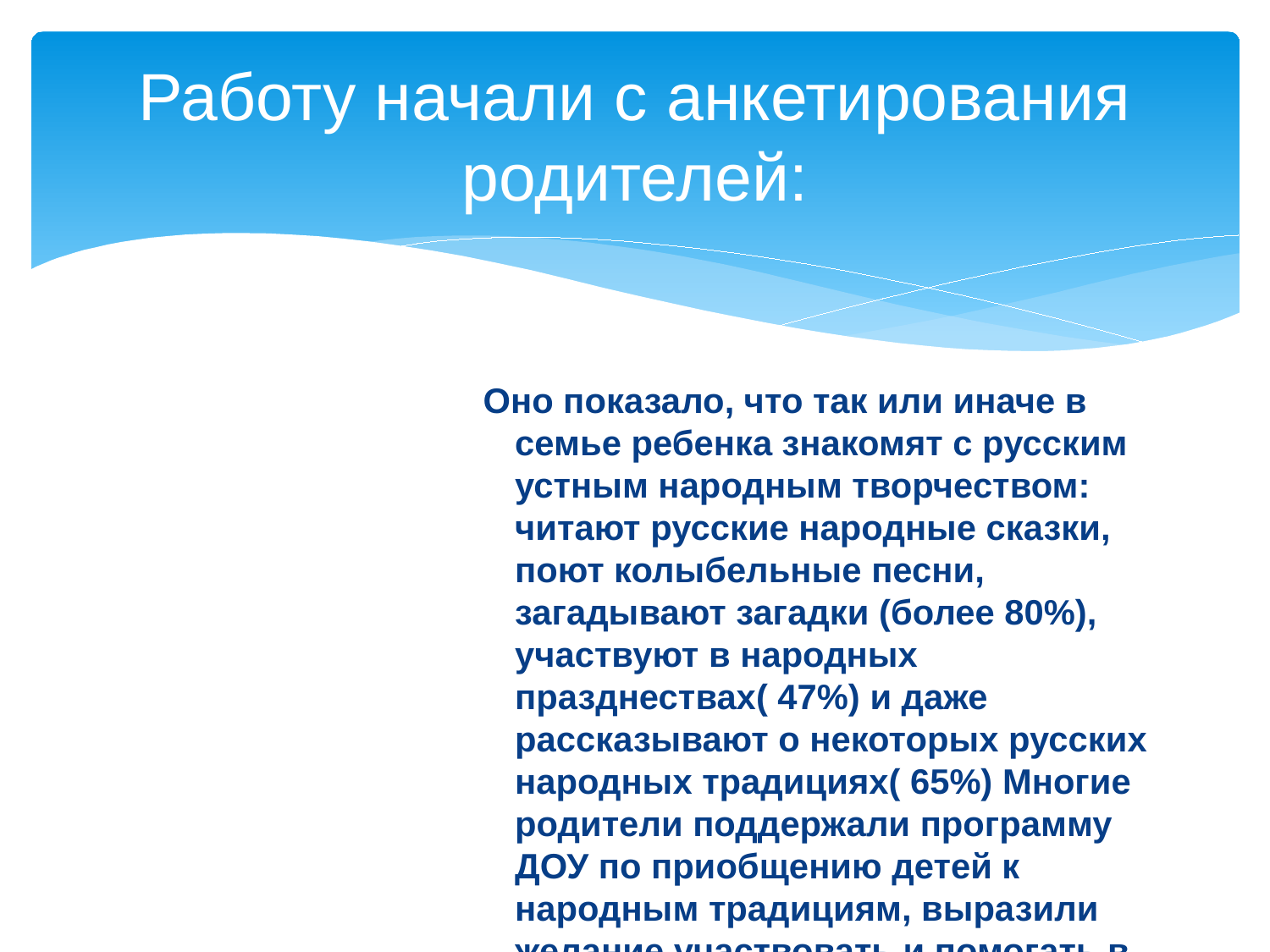

# Работу начали с анкетирования родителей:
Оно показало, что так или иначе в семье ребенка знакомят с русским устным народным творчеством: читают русские народные сказки, поют колыбельные песни, загадывают загадки (более 80%), участвуют в народных празднествах( 47%) и даже рассказывают о некоторых русских народных традициях( 65%) Многие родители поддержали программу ДОУ по приобщению детей к народным традициям, выразили желание участвовать и помогать в этой работе.